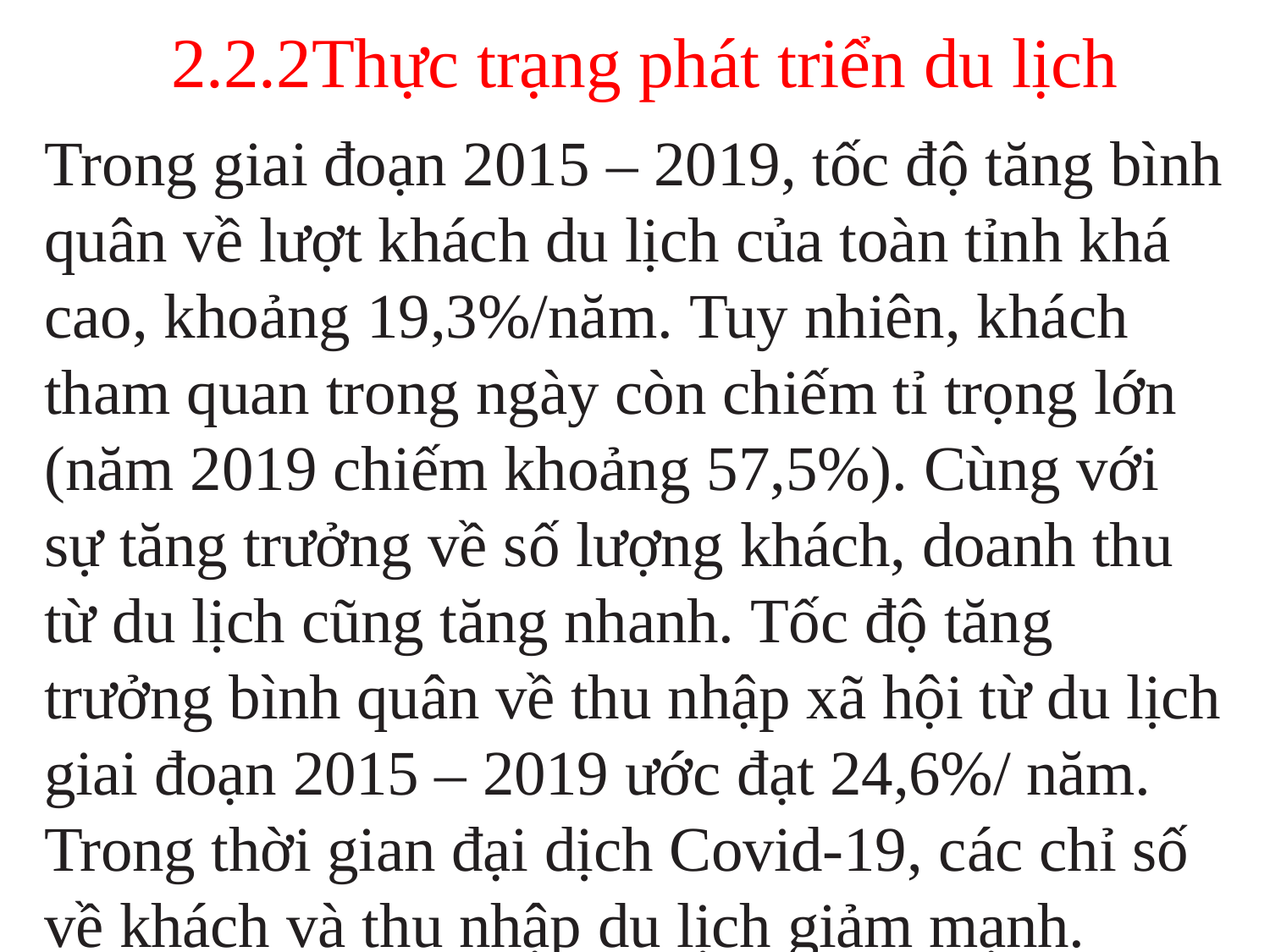

2.2.2Thực trạng phát triển du lịch
Trong giai đoạn 2015 – 2019, tốc độ tăng bình quân về lượt khách du lịch của toàn tỉnh khá cao, khoảng 19,3%/năm. Tuy nhiên, khách tham quan trong ngày còn chiếm tỉ trọng lớn (năm 2019 chiếm khoảng 57,5%). Cùng với sự tăng trưởng về số lượng khách, doanh thu từ du lịch cũng tăng nhanh. Tốc độ tăng trưởng bình quân về thu nhập xã hội từ du lịch giai đoạn 2015 – 2019 ước đạt 24,6%/ năm. Trong thời gian đại dịch Covid-19, các chỉ số về khách và thu nhập du lịch giảm mạnh.